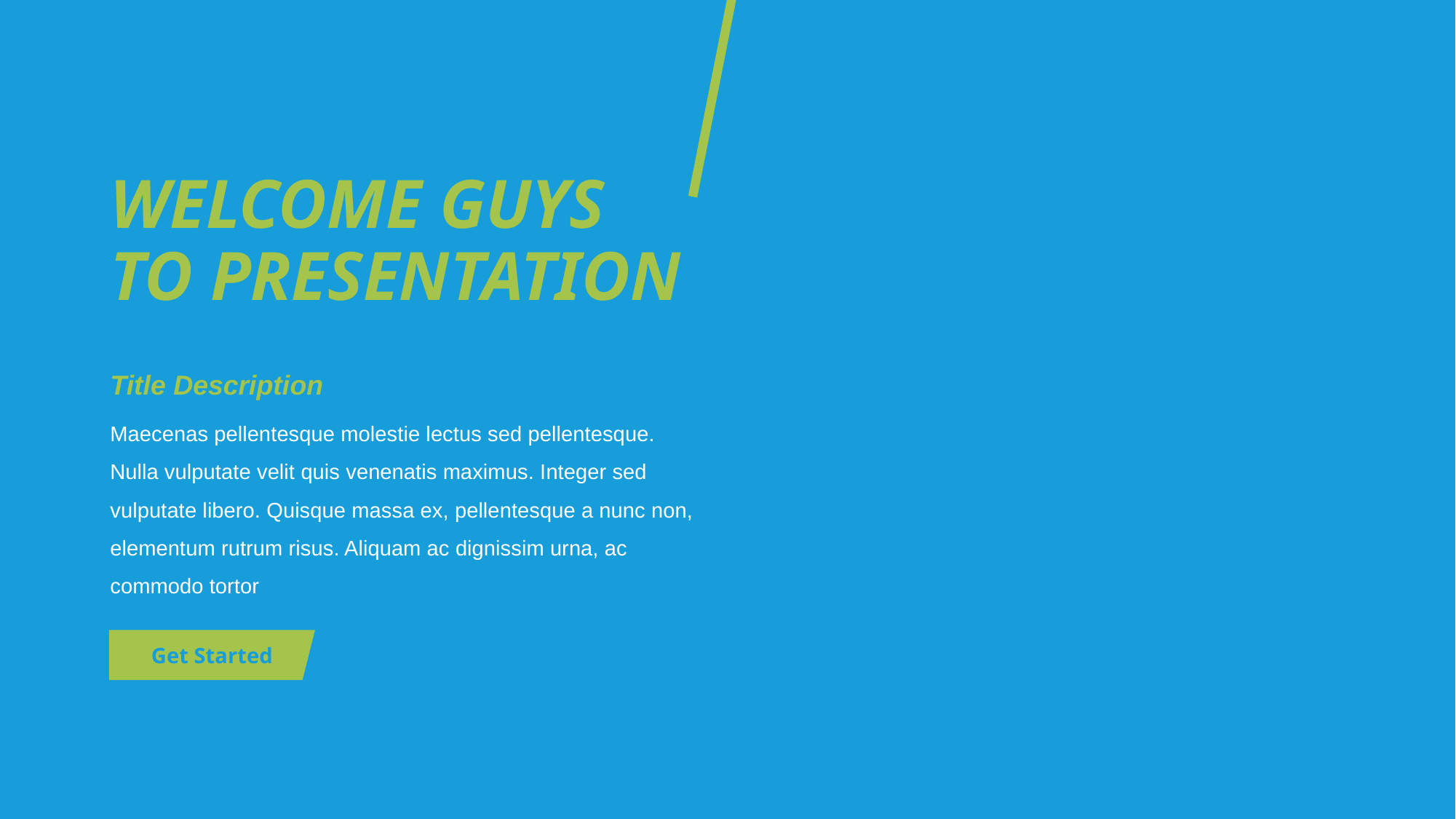

# WELCOME GUYS TO PRESENTATION
Title Description
Maecenas pellentesque molestie lectus sed pellentesque. Nulla vulputate velit quis venenatis maximus. Integer sed vulputate libero. Quisque massa ex, pellentesque a nunc non, elementum rutrum risus. Aliquam ac dignissim urna, ac commodo tortor

Get Started